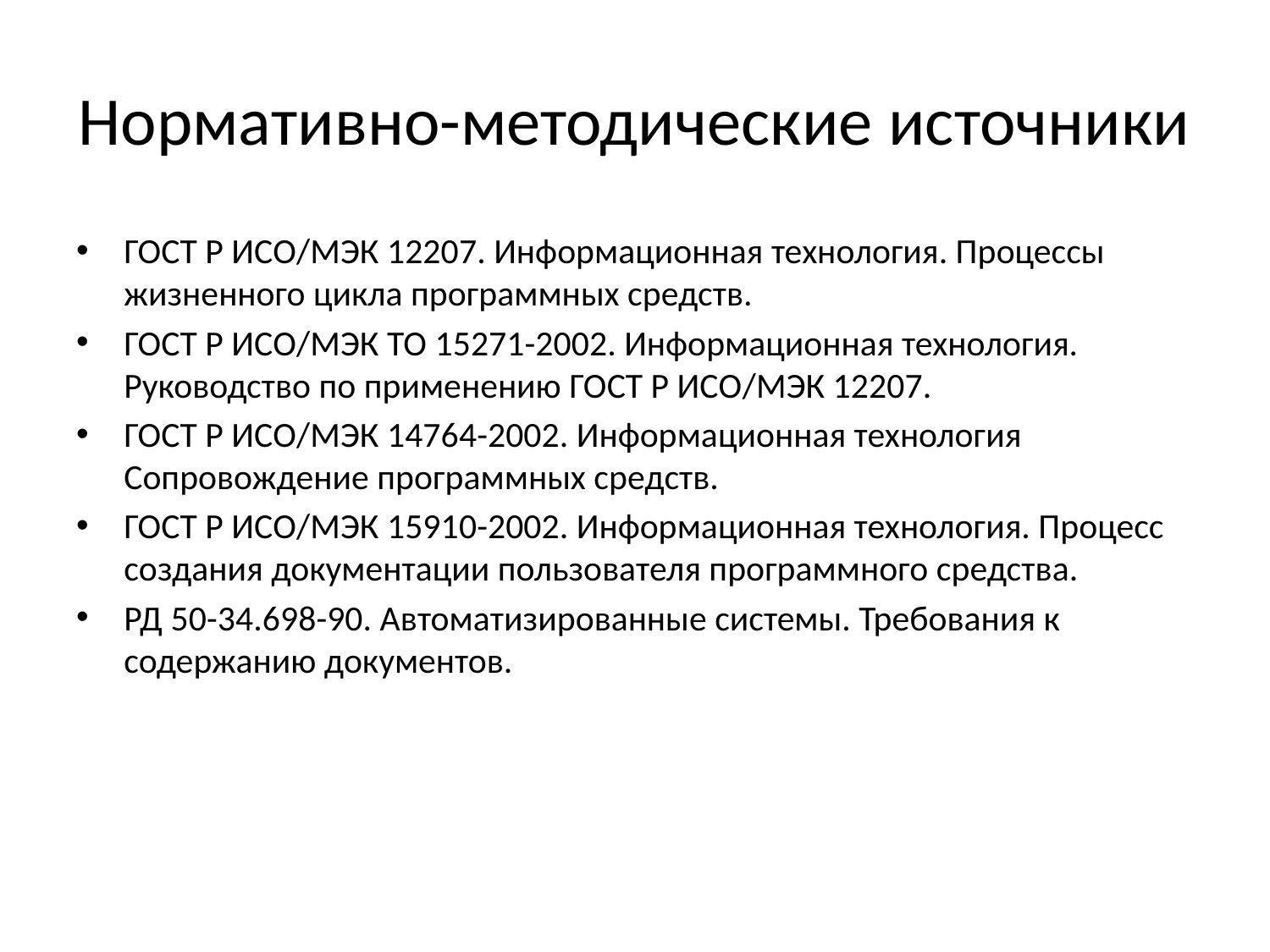

# Нормативно-методические источники
ГОСТ Р ИСО/МЭК 12207. Информационная технология. Процессы жизненного цикла программных средств.
ГОСТ Р ИСО/МЭК ТО 15271-2002. Информационная технология. Руководство по применению ГОСТ Р ИСО/МЭК 12207.
ГОСТ Р ИСО/МЭК 14764-2002. Информационная технология Сопровождение программных средств.
ГОСТ Р ИСО/МЭК 15910-2002. Информационная технология. Процесс создания документации пользователя программного средства.
РД 50-34.698-90. Автоматизированные системы. Требования к содержанию документов.